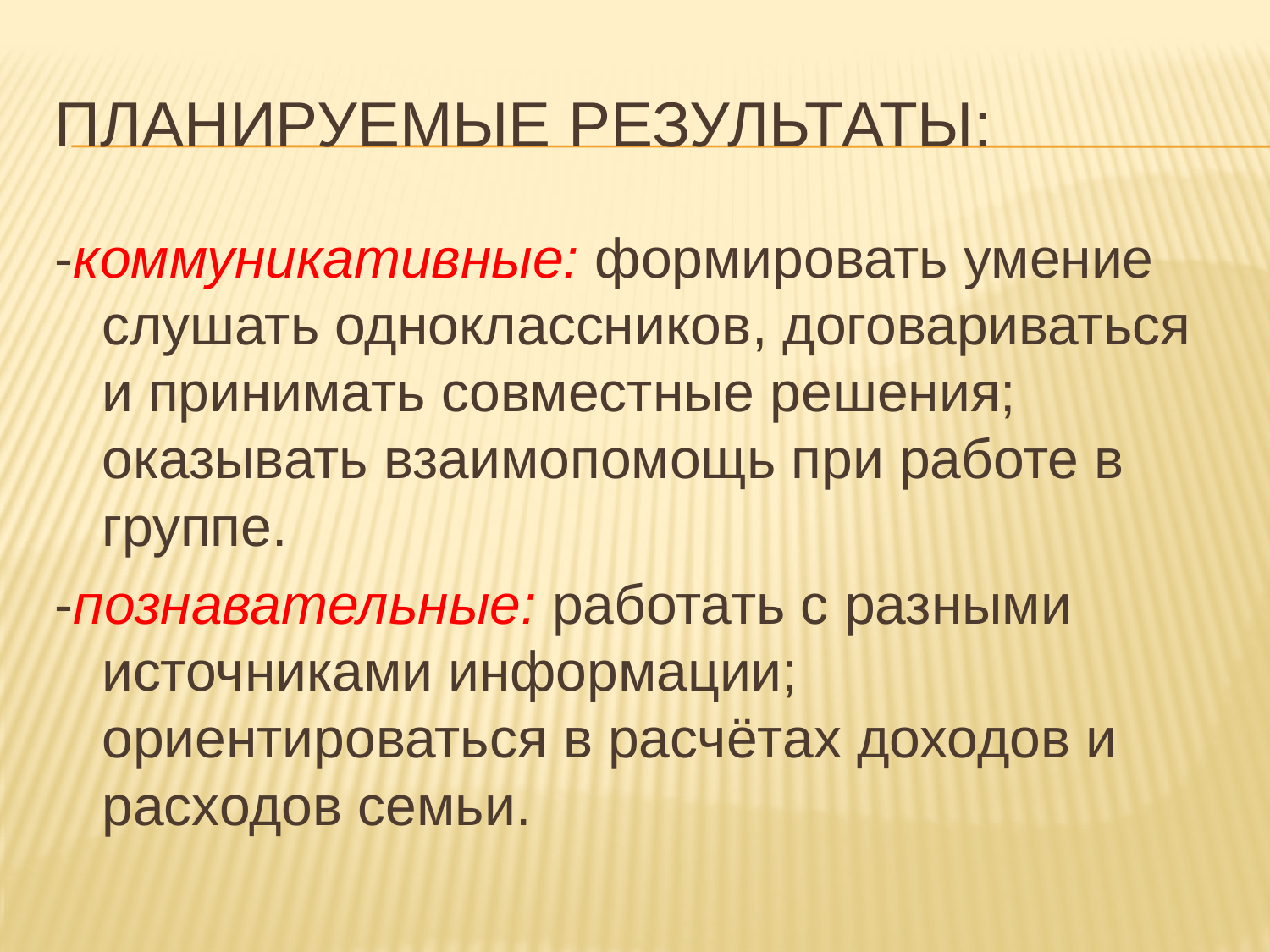

# Планируемые результаты:
-коммуникативные: формировать умение слушать одноклассников, договариваться и принимать совместные решения; оказывать взаимопомощь при работе в группе.
-познавательные: работать с разными источниками информации; ориентироваться в расчётах доходов и расходов семьи.